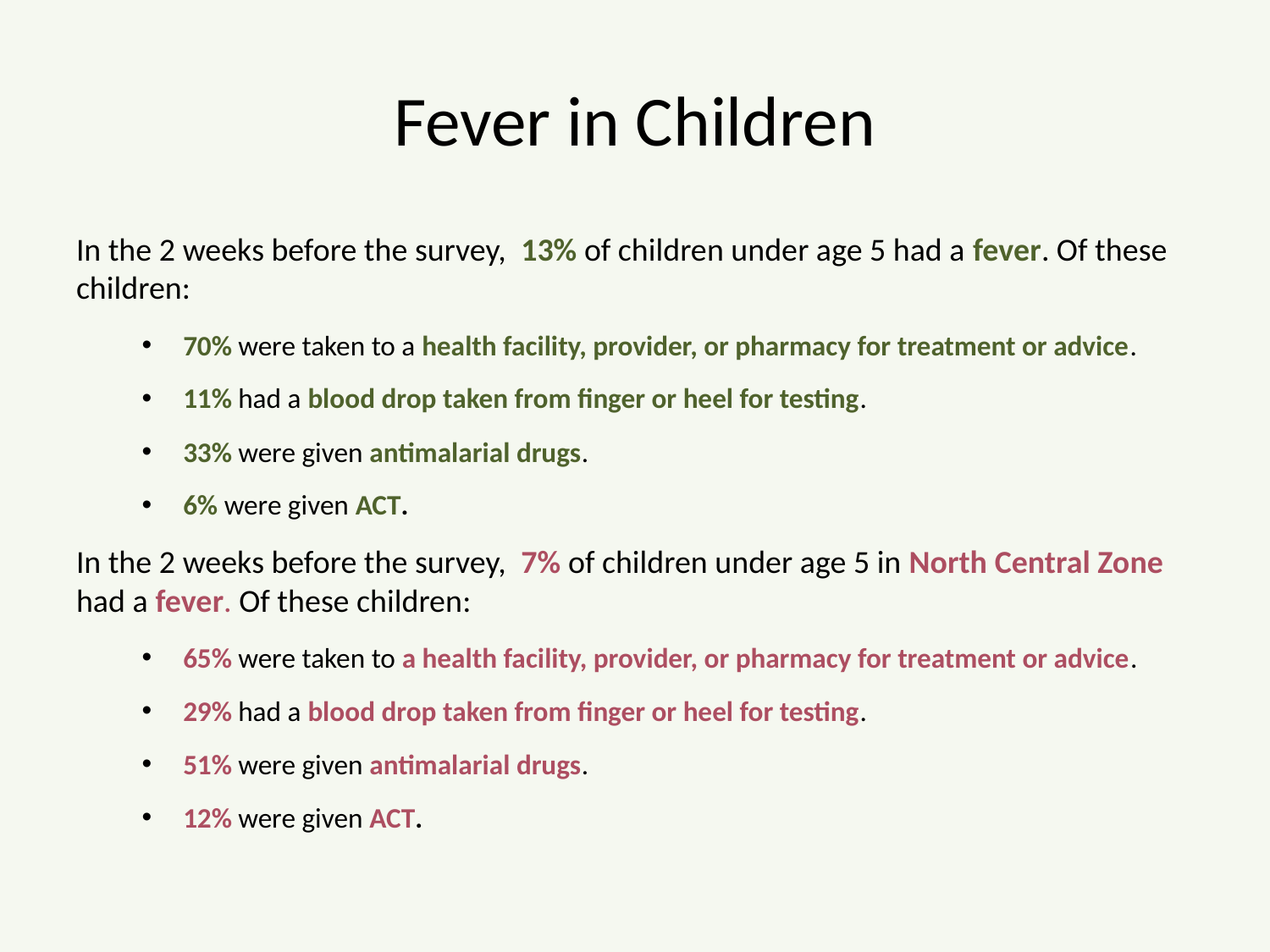

# Fever in Children
In the 2 weeks before the survey,  13% of children under age 5 had a fever. Of these children:
70% were taken to a health facility, provider, or pharmacy for treatment or advice.
11% had a blood drop taken from finger or heel for testing.
33% were given antimalarial drugs.
6% were given ACT.
In the 2 weeks before the survey,  7% of children under age 5 in North Central Zone had a fever. Of these children:
65% were taken to a health facility, provider, or pharmacy for treatment or advice.
29% had a blood drop taken from finger or heel for testing.
51% were given antimalarial drugs.
12% were given ACT.